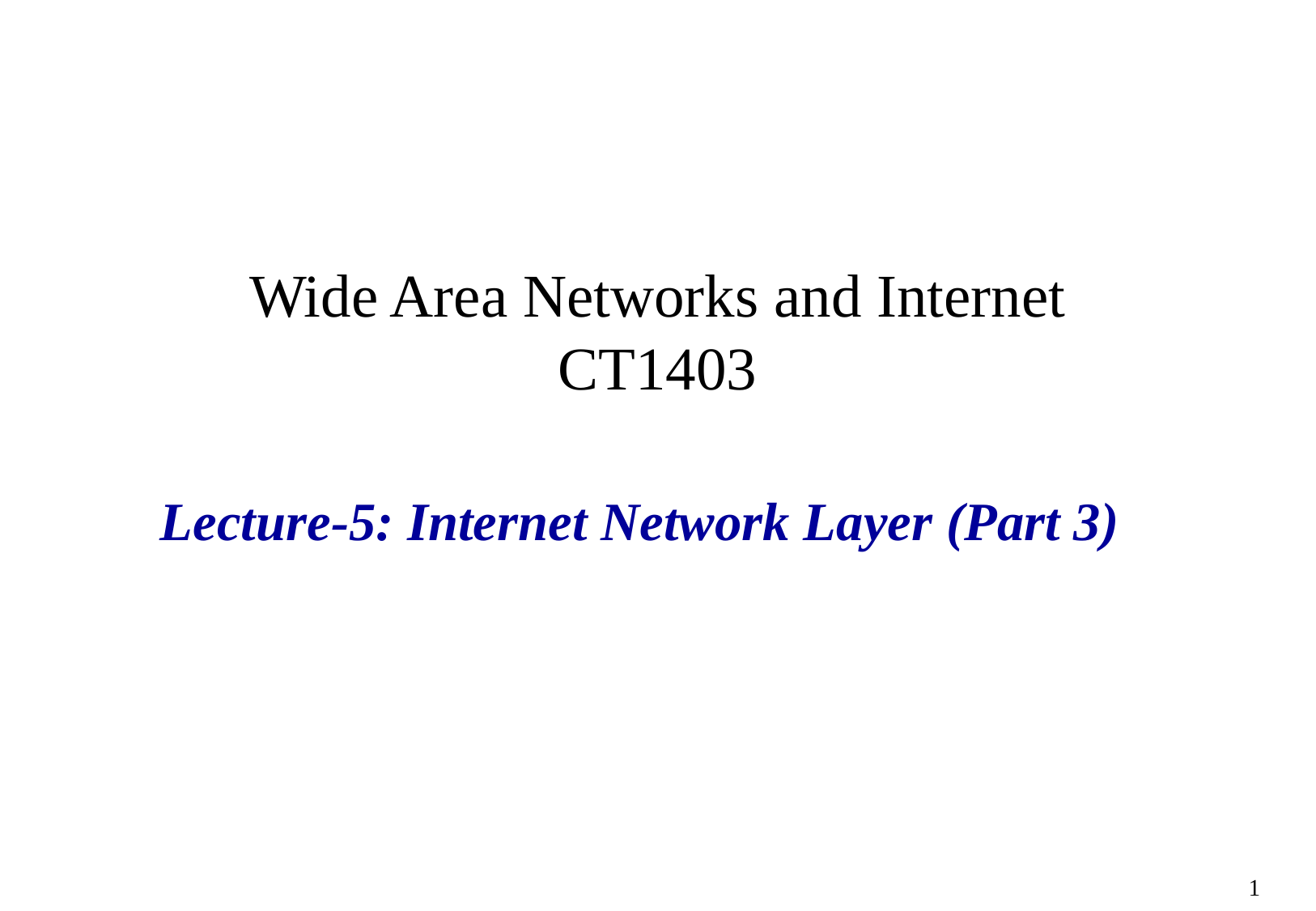

# Wide Area Networks and Internet CT1403
Lecture-5: Internet Network Layer (Part 3)
1